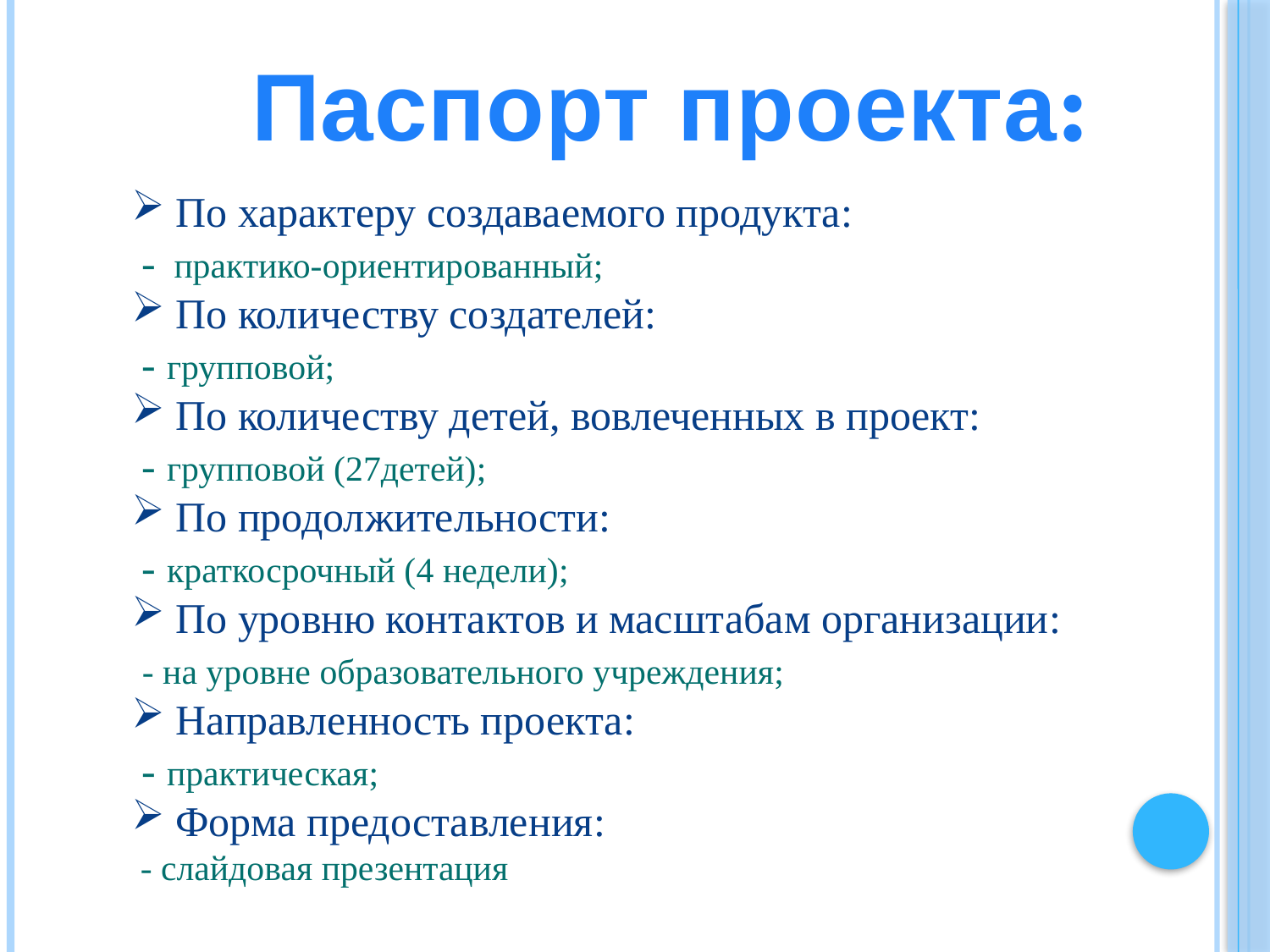

Паспорт проекта:
 По характеру создаваемого продукта:
 -  практико-ориентированный;
 По количеству создателей:
 - групповой;
 По количеству детей, вовлеченных в проект:
 - групповой (27детей);
 По продолжительности:
 - краткосрочный (4 недели);
 По уровню контактов и масштабам организации:
 - на уровне образовательного учреждения;
 Направленность проекта:
 - практическая;
 Форма предоставления:
 - слайдовая презентация